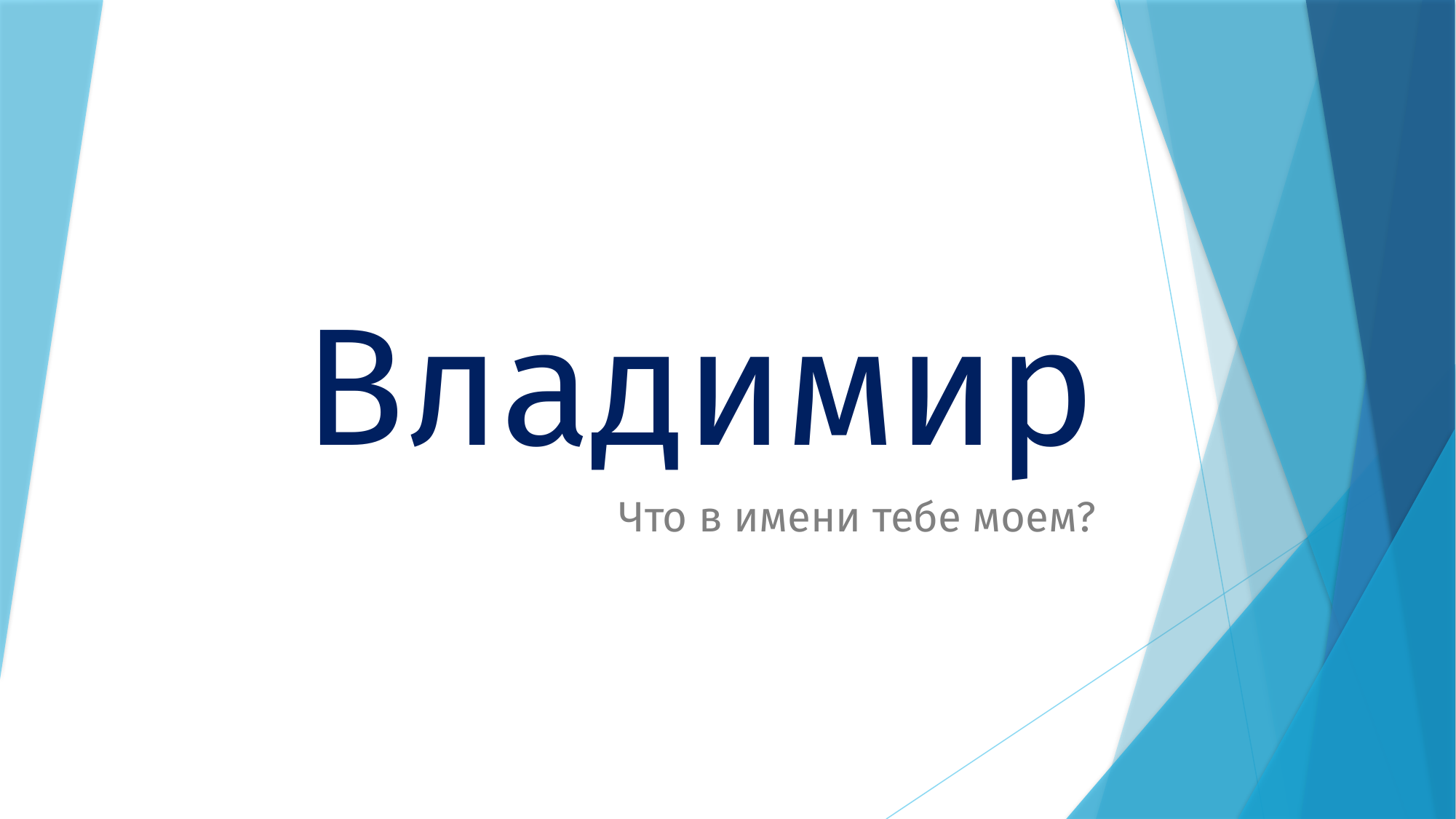

# Владимир
Что в имени тебе моем?